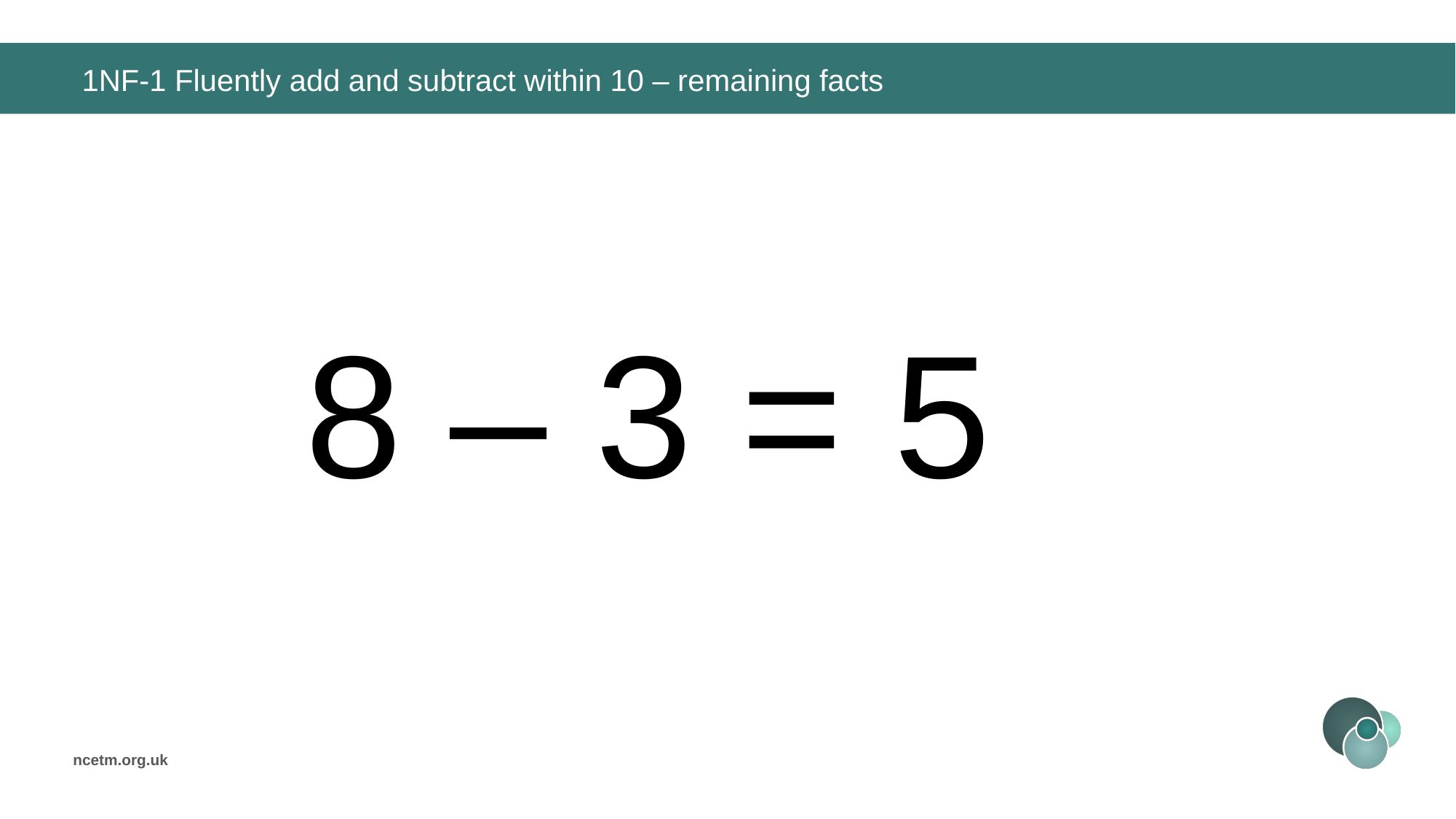

# 1NF-1 Fluently add and subtract within 10 – remaining facts
8 – 3 =
5